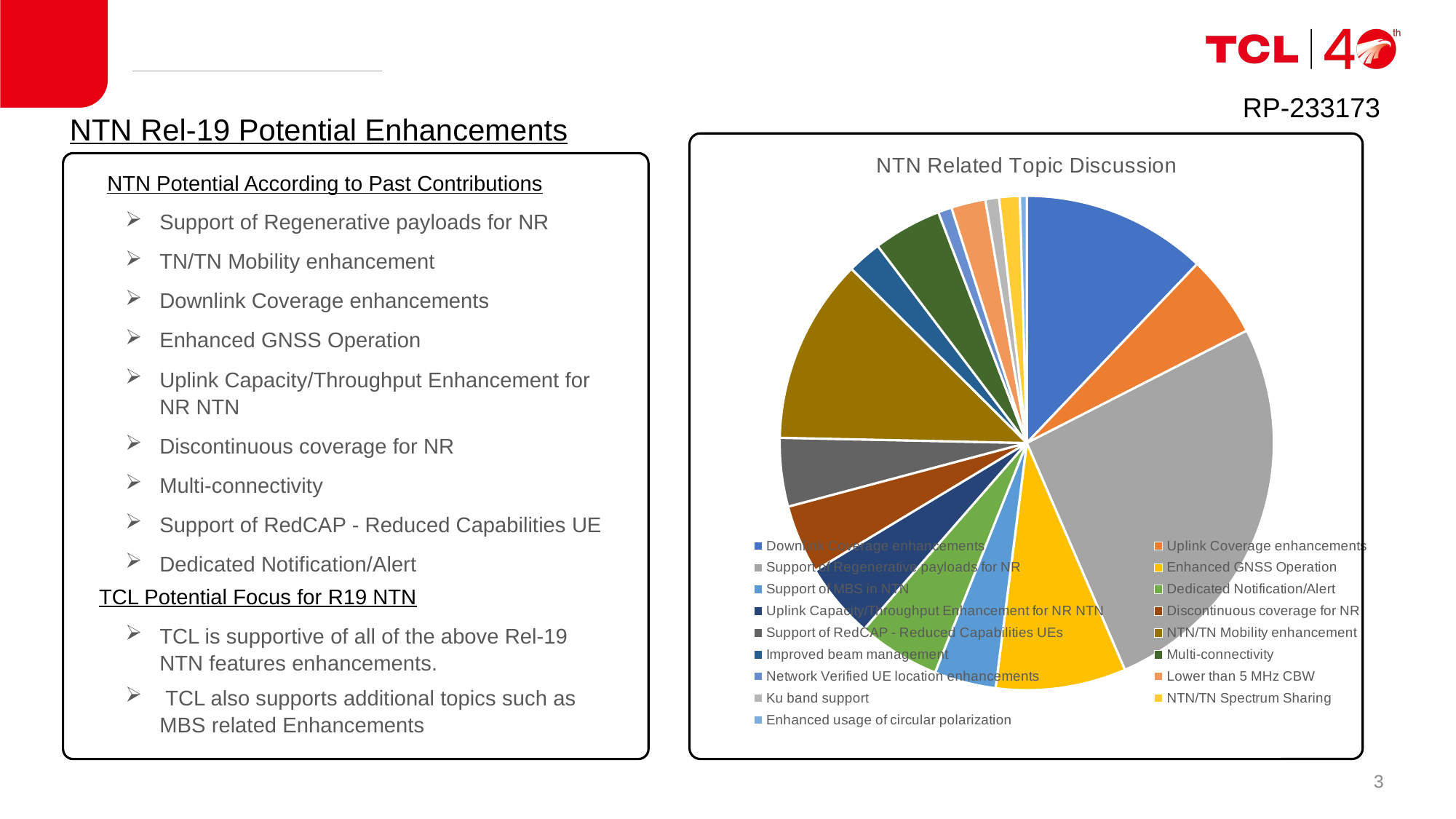

RP-233173
NTN Rel-19 Potential Enhancements

### Chart: NTN Related Topic Discussion

| Category |  |
|---|---|
| Downlink Coverage enhancements | 27.0 |
| Uplink Coverage enhancements | 12.0 |
| Support of Regenerative payloads for NR | 58.0 |
| Enhanced GNSS Operation | 19.0 |
| Support of MBS in NTN | 9.0 |
| Dedicated Notification/Alert | 12.0 |
| Uplink Capacity/Throughput Enhancement for NR NTN | 11.0 |
| Discontinuous coverage for NR | 10.0 |
| Support of RedCAP - Reduced Capabilities UEs | 10.0 |
| NTN/TN Mobility enhancement  | 27.0 |
| Improved beam management | 5.0 |
| Multi-connectivity | 10.0 |
| Network Verified UE location enhancements | 2.0 |
| Lower than 5 MHz CBW | 5.0 |
| Ku band support | 2.0 |
| NTN/TN Spectrum Sharing | 3.0 |
| Enhanced usage of circular polarization | 1.0 |

NTN Potential According to Past Contributions
Support of Regenerative payloads for NR
TN/TN Mobility enhancement
Downlink Coverage enhancements
Enhanced GNSS Operation
Uplink Capacity/Throughput Enhancement for NR NTN
Discontinuous coverage for NR
Multi-connectivity
Support of RedCAP - Reduced Capabilities UE
Dedicated Notification/Alert

TCL Potential Focus for R19 NTN
TCL is supportive of all of the above Rel-19 NTN features enhancements.
 TCL also supports additional topics such as MBS related Enhancements
3